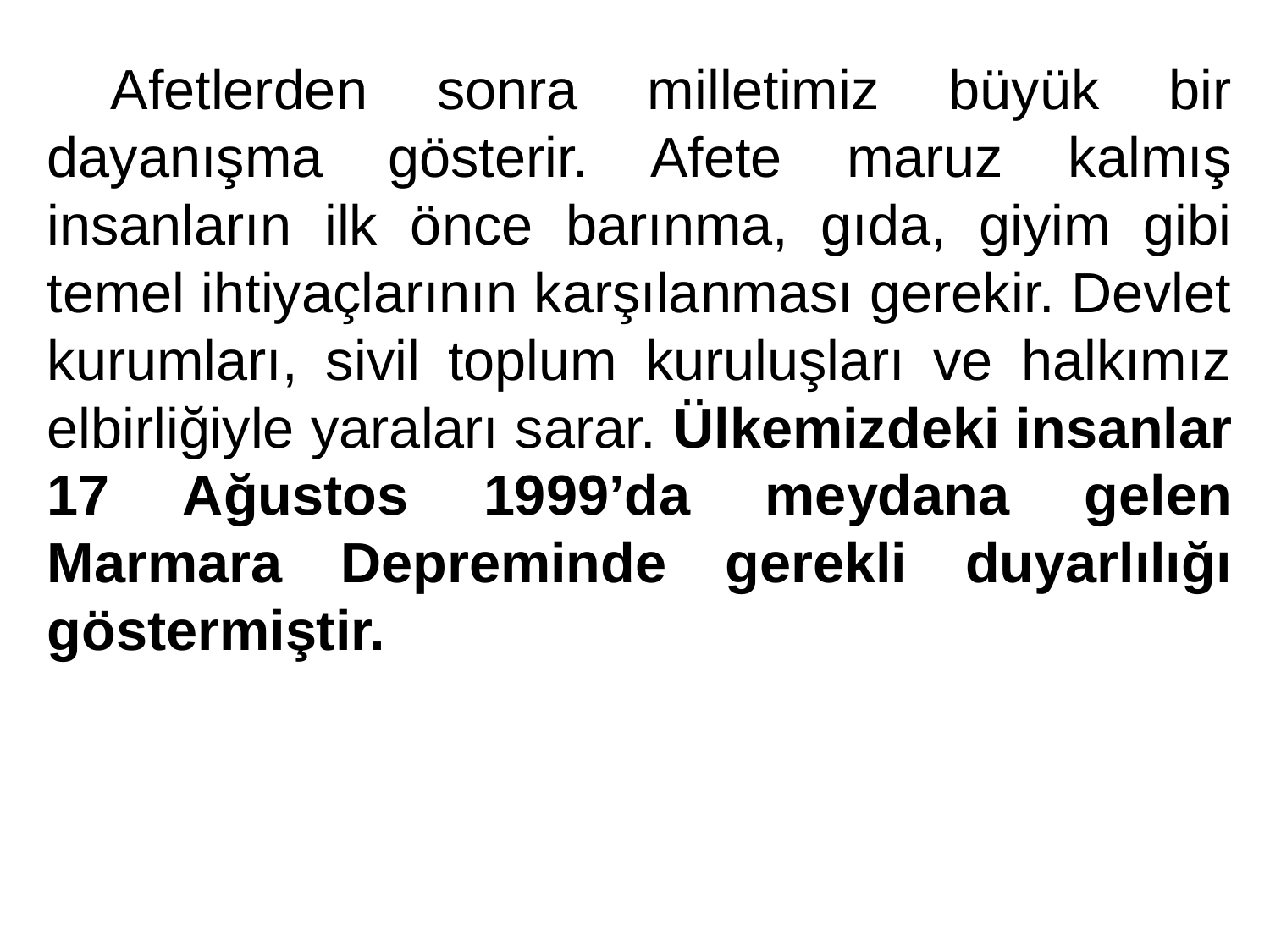

Afetlerden sonra milletimiz büyük bir dayanışma gösterir. Afete maruz kalmış insanların ilk önce barınma, gıda, giyim gibi temel ihtiyaçlarının karşılanması gerekir. Devlet kurumları, sivil toplum kuruluşları ve halkımız elbirliğiyle yaraları sarar. Ülkemizdeki insanlar 17 Ağustos 1999’da meydana gelen Marmara Depreminde gerekli duyarlılığı göstermiştir.